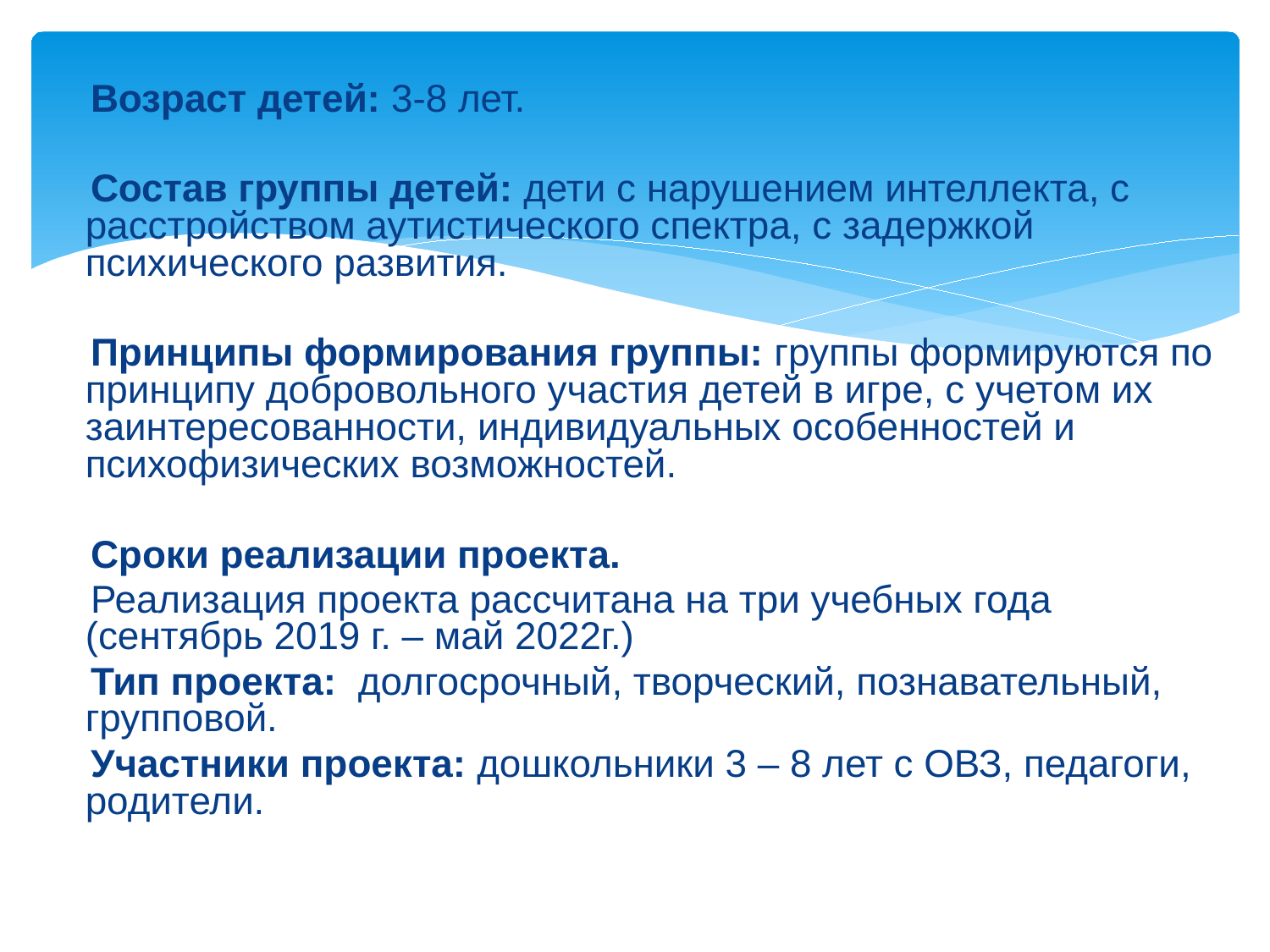

Возраст детей: 3-8 лет.

    Состав группы детей: дети с нарушением интеллекта, с расстройством аутистического спектра, с задержкой психического развития.

    Принципы формирования группы: группы формируются по принципу добровольного участия детей в игре, с учетом их заинтересованности, индивидуальных особенностей и психофизических возможностей.

    Сроки реализации проекта.
    Реализация проекта рассчитана на три учебных года (сентябрь 2019 г. – май 2022г.)
    Тип проекта:  долгосрочный, творческий, познавательный, групповой.
    Участники проекта: дошкольники 3 – 8 лет с ОВЗ, педагоги, родители.